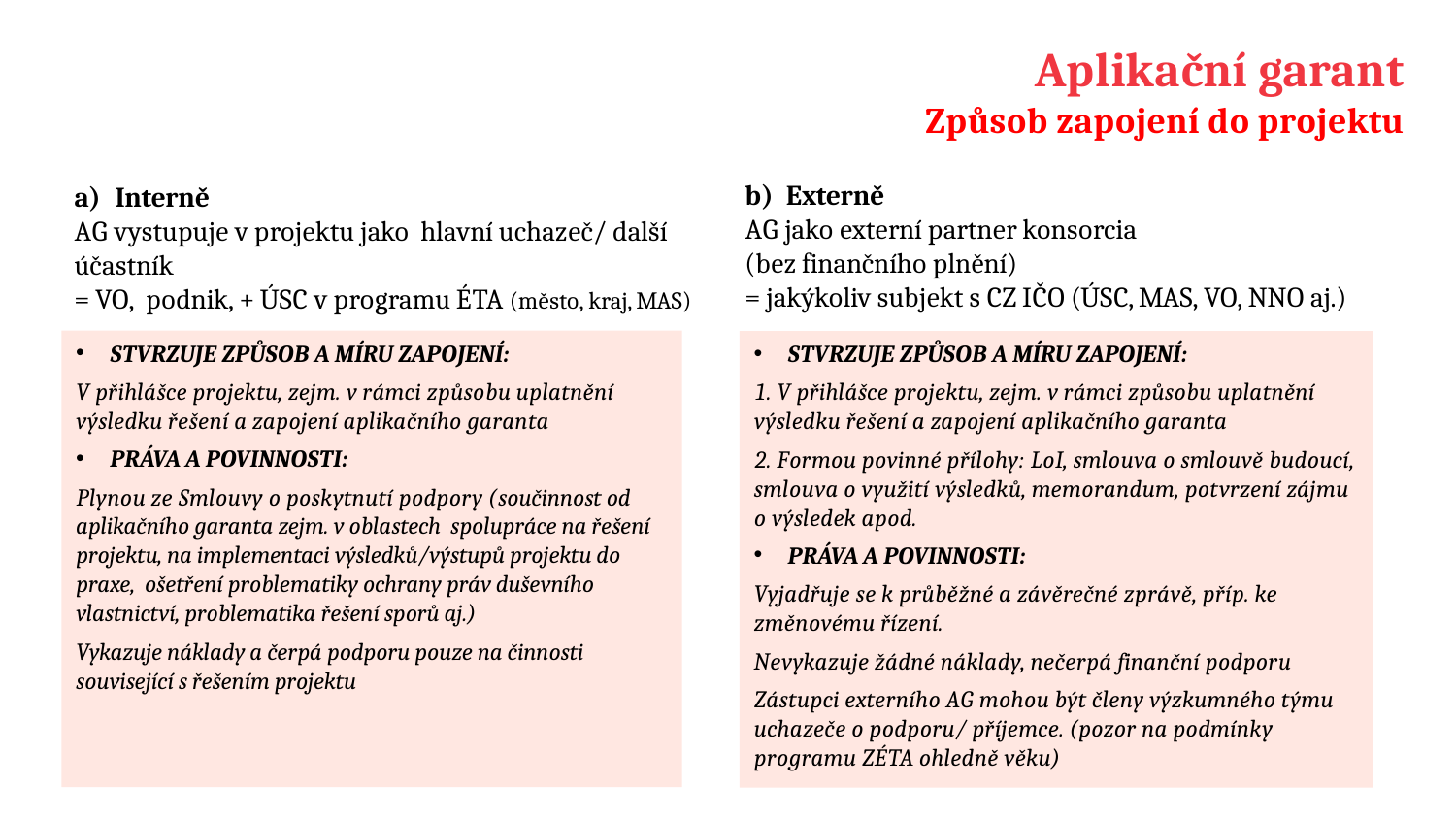

Aplikační garant
Způsob zapojení do projektu

Externě
AG jako externí partner konsorcia
(bez finančního plnění)
= jakýkoliv subjekt s CZ IČO (ÚSC, MAS, VO, NNO aj.)
Interně
AG vystupuje v projektu jako  hlavní uchazeč/ další účastník
= VO,  podnik, + ÚSC v programu ÉTA (město, kraj, MAS)
Stvrzuje způsob a míru zapojení:
V přihlášce projektu, zejm. v rámci způsobu uplatnění výsledku řešení a zapojení aplikačního garanta
Práva a povinnosti:
Plynou ze Smlouvy o poskytnutí podpory (součinnost od aplikačního garanta zejm. v oblastech  spolupráce na řešení projektu, na implementaci výsledků/výstupů projektu do praxe,  ošetření problematiky ochrany práv duševního vlastnictví, problematika řešení sporů aj.)
Vykazuje náklady a čerpá podporu pouze na činnosti související s řešením projektu

Stvrzuje způsob a míru zapojení:
1. V přihlášce projektu, zejm. v rámci způsobu uplatnění výsledku řešení a zapojení aplikačního garanta
2. Formou povinné přílohy: LoI, smlouva o smlouvě budoucí, smlouva o využití výsledků, memorandum, potvrzení zájmu o výsledek apod.
Práva a povinnosti:
Vyjadřuje se k průběžné a závěrečné zprávě, příp. ke změnovému řízení.
Nevykazuje žádné náklady, nečerpá finanční podporu
Zástupci externího AG mohou být členy výzkumného týmu uchazeče o podporu/ příjemce. (pozor na podmínky programu ZÉTA ohledně věku)